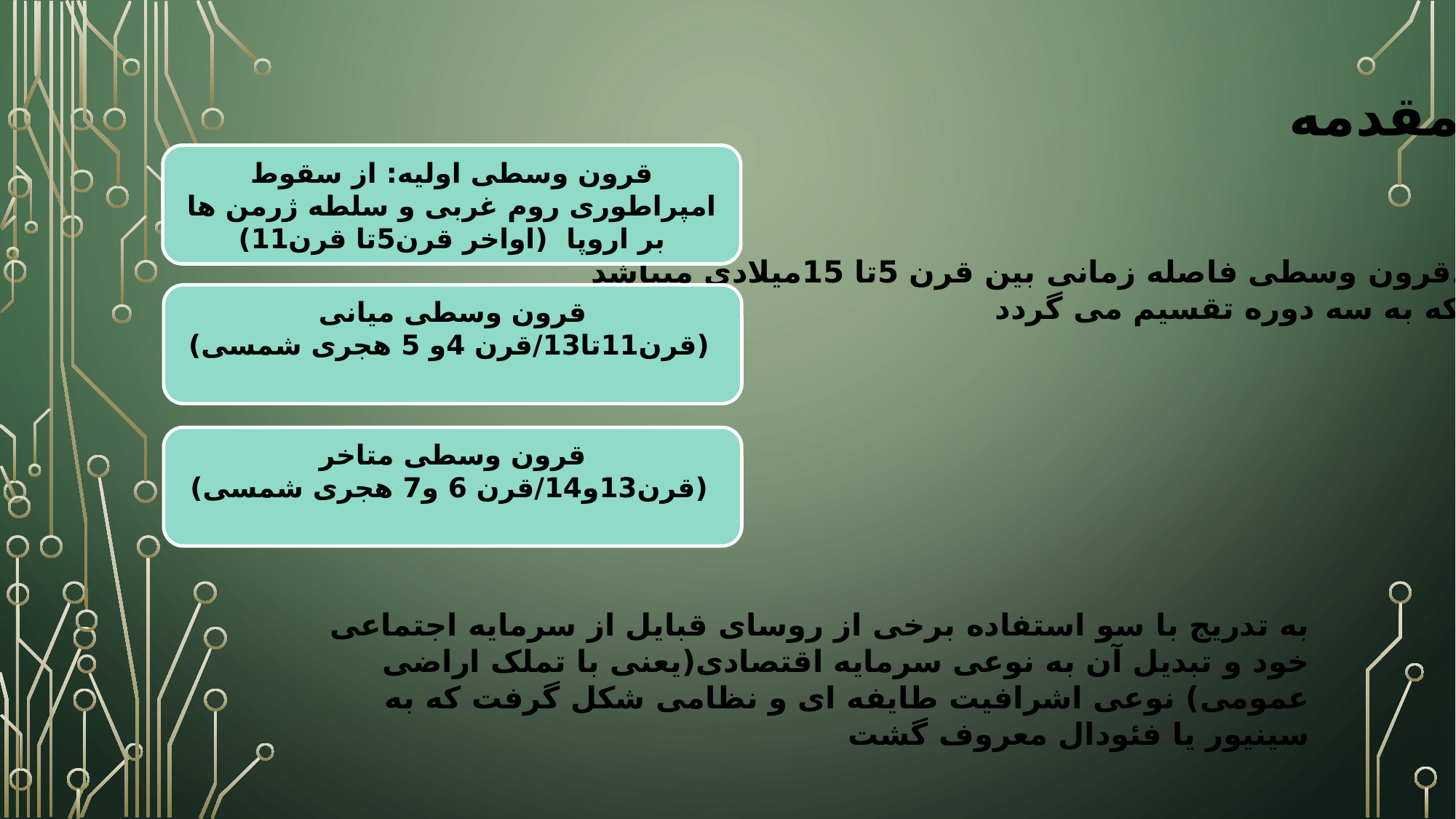

مقدمه

قرون وسطی فاصله زمانی بین قرن 5تا 15میلادی میباشد.
که به سه دوره تقسیم می گردد

قرون وسطی اولیه: از سقوط امپراطوری روم غربی و سلطه ژرمن ها بر اروپا  (اواخر قرن5تا قرن11)

قرون وسطی میانی
(قرن11تا13/قرن 4و 5 هجری شمسی)
قرون وسطی متاخر
(قرن13و14/قرن 6 و7 هجری شمسی)
به تدریج با سو استفاده برخی از روسای قبایل از سرمایه اجتماعی خود و تبدیل آن به نوعی سرمایه اقتصادی(یعنی با تملک اراضی عمومی) نوعی اشرافیت طایفه ای و نظامی شکل گرفت که به سینیور یا فئودال معروف گشت